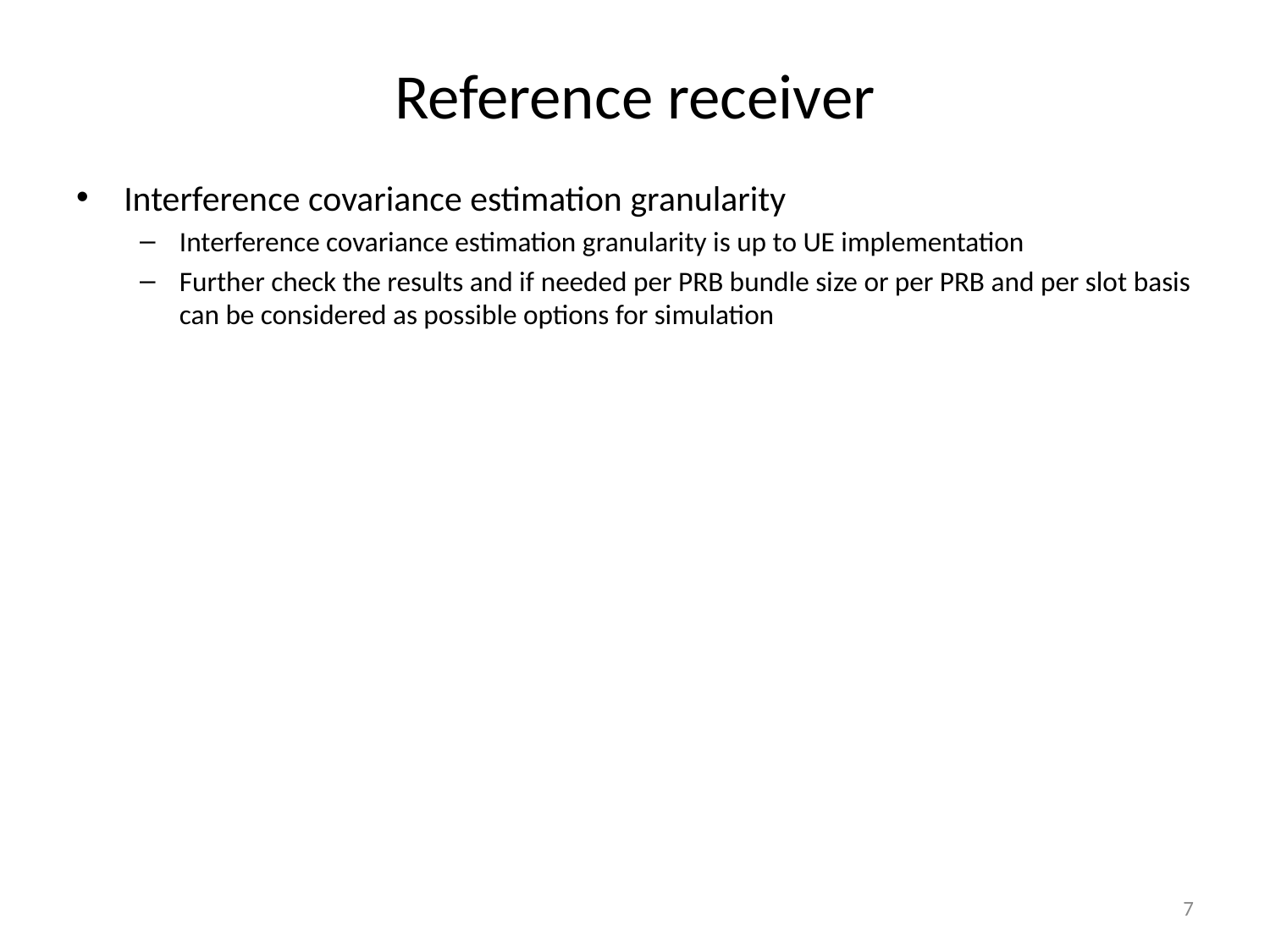

# Reference receiver
Interference covariance estimation granularity
Interference covariance estimation granularity is up to UE implementation
Further check the results and if needed per PRB bundle size or per PRB and per slot basis can be considered as possible options for simulation
7